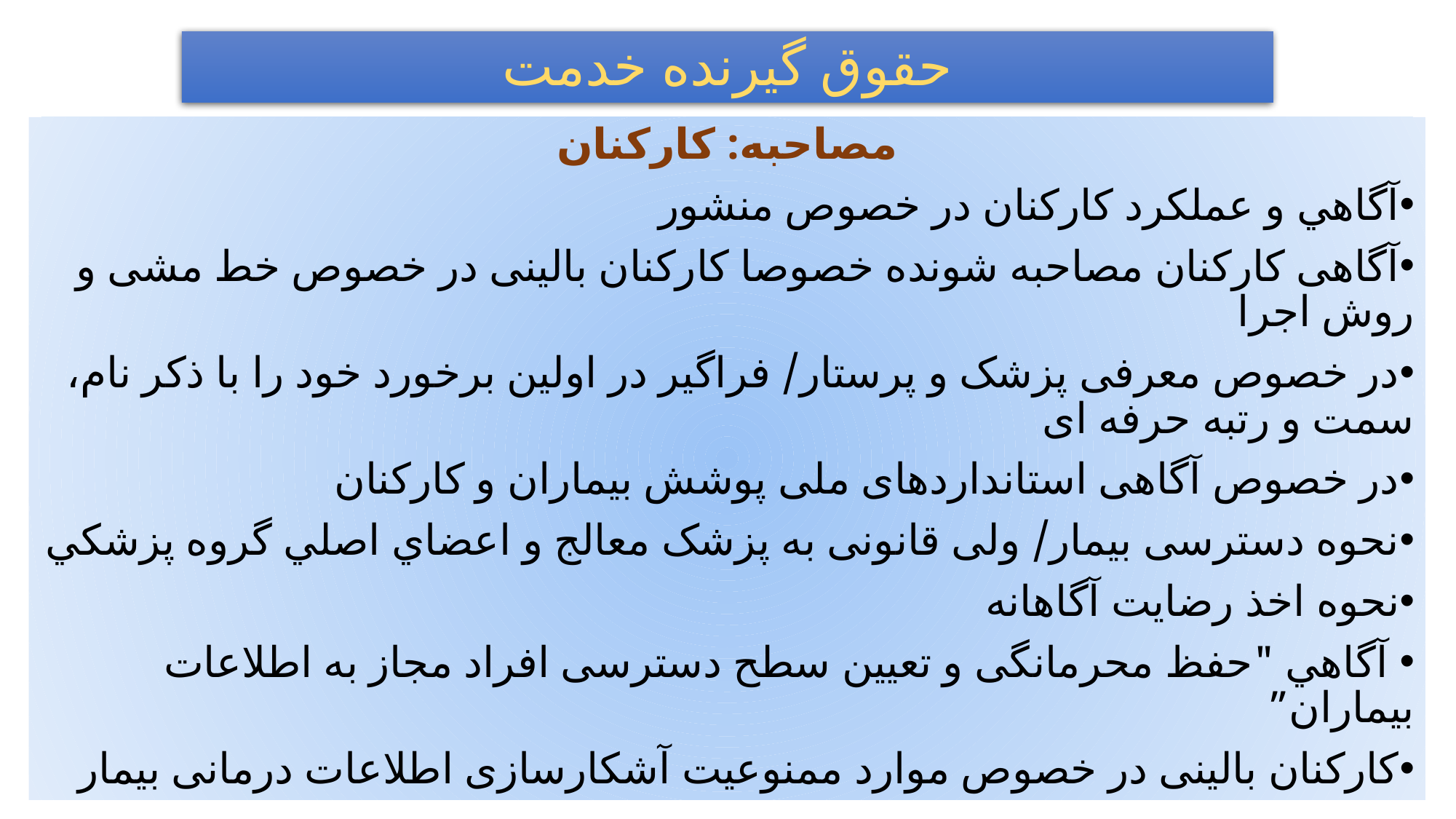

# حقوق گيرنده خدمت
مصاحبه: کارکنان
آگاهي و عملکرد کارکنان در خصوص منشور
آگاهی کارکنان مصاحبه شونده خصوصا کارکنان بالینی در خصوص خط مشی و روش اجرا
در خصوص معرفی پزشک و پرستار/ فراگیر در اولین برخورد خود را با ذکر نام، سمت و رتبه حرفه ای
در خصوص آگاهی استانداردهای ملی پوشش بیماران و کارکنان
نحوه دسترسی بیمار/ ولی قانونی به پزشک معالج و اعضاي اصلي گروه پزشکي
نحوه اخذ رضایت آگاهانه
 آگاهي "حفظ محرمانگی و تعیین سطح دسترسی افراد مجاز به اطلاعات بیماران”
کارکنان بالینی در خصوص موارد ممنوعیت آشکارسازی اطلاعات درمانی بیمار